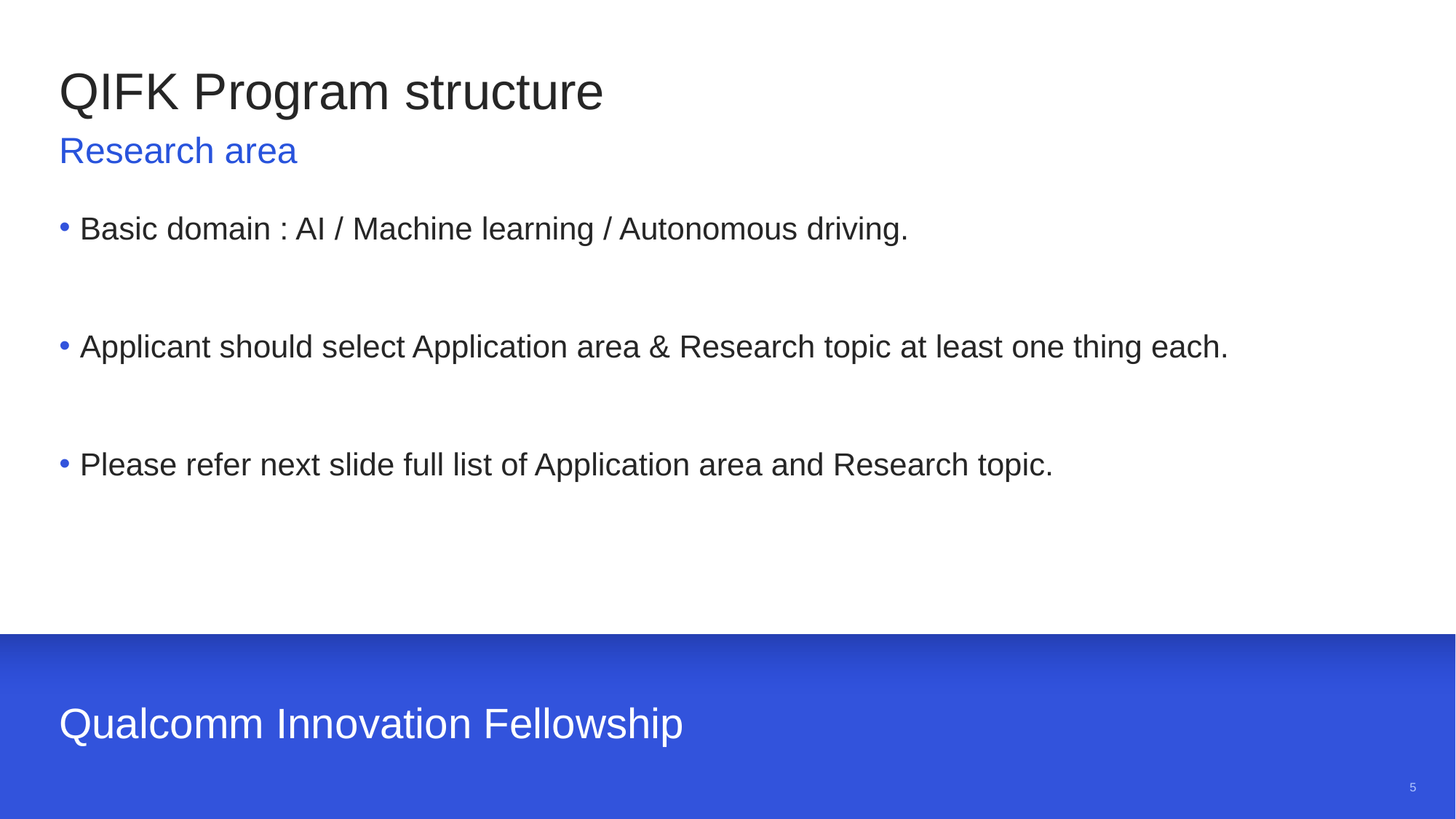

# QIFK Program structure
Research area
Basic domain : AI / Machine learning / Autonomous driving.

Applicant should select Application area & Research topic at least one thing each.

Please refer next slide full list of Application area and Research topic.

Qualcomm Innovation Fellowship